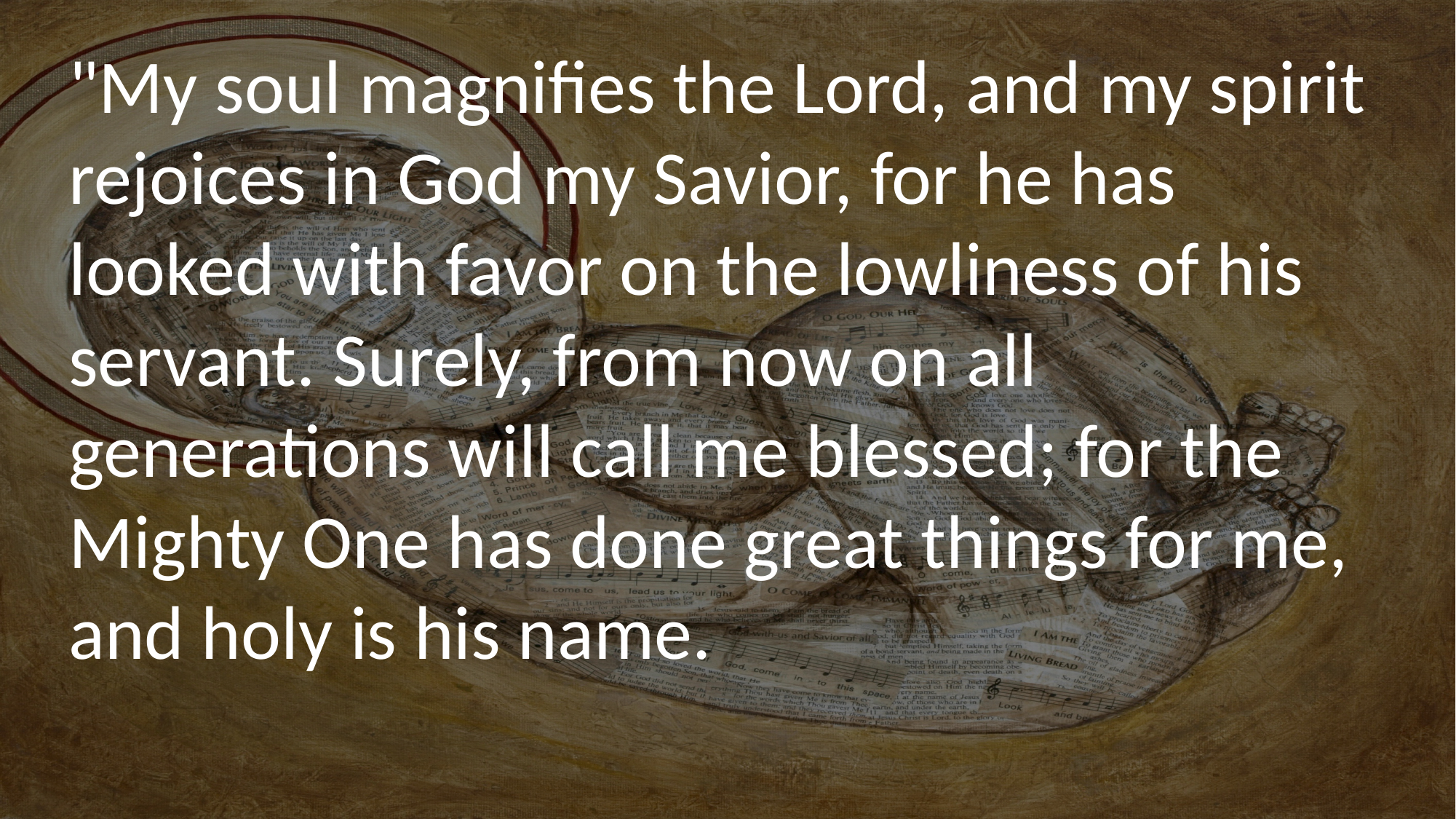

"My soul magnifies the Lord, and my spirit rejoices in God my Savior, for he has looked with favor on the lowliness of his servant. Surely, from now on all generations will call me blessed; for the Mighty One has done great things for me, and holy is his name.